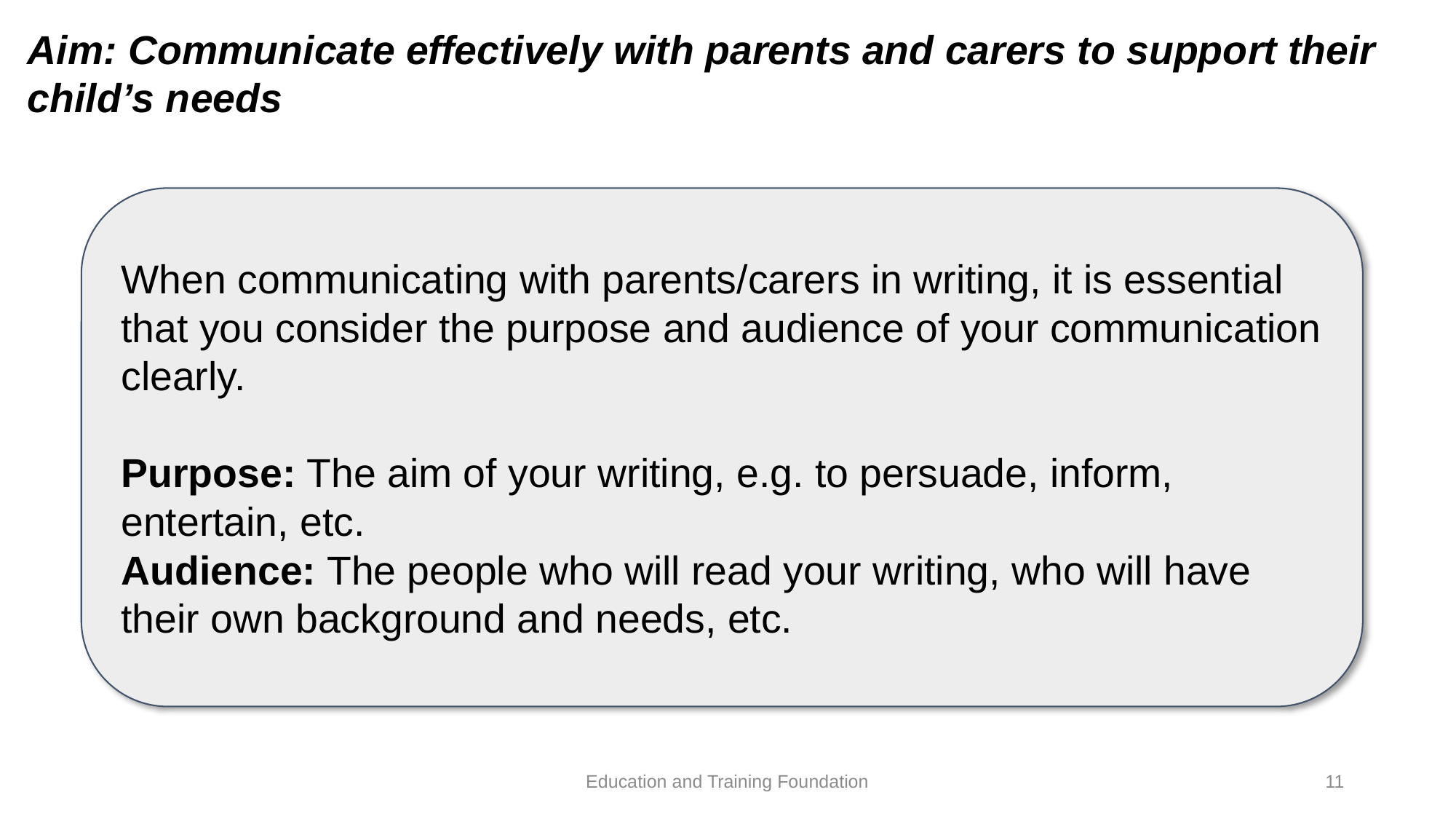

Aim: Communicate effectively with parents and carers to support their child’s needs

When communicating with parents/carers in writing, it is essential that you consider the purpose and audience of your communication clearly.
Purpose: The aim of your writing, e.g. to persuade, inform, entertain, etc.
Audience: The people who will read your writing, who will have their own background and needs, etc.
#
Education and Training Foundation
11